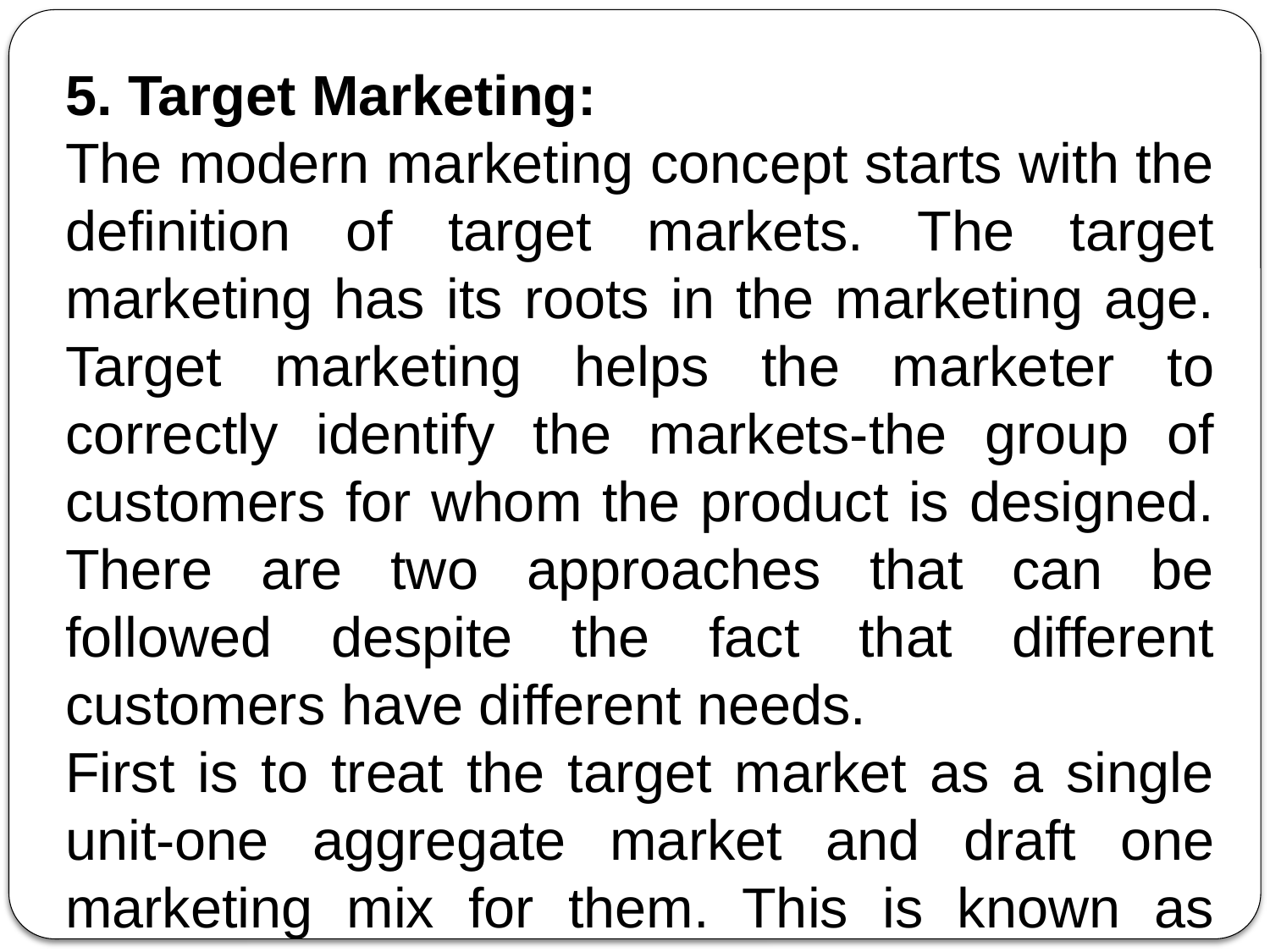

5. Target Marketing:
The modern marketing concept starts with the definition of target markets. The target marketing has its roots in the marketing age. Target marketing helps the marketer to correctly identify the markets-the group of customers for whom the product is designed. There are two approaches that can be followed despite the fact that different customers have different needs.
First is to treat the target market as a single unit-one aggregate market and draft one marketing mix for them. This is known as shortgun approach.